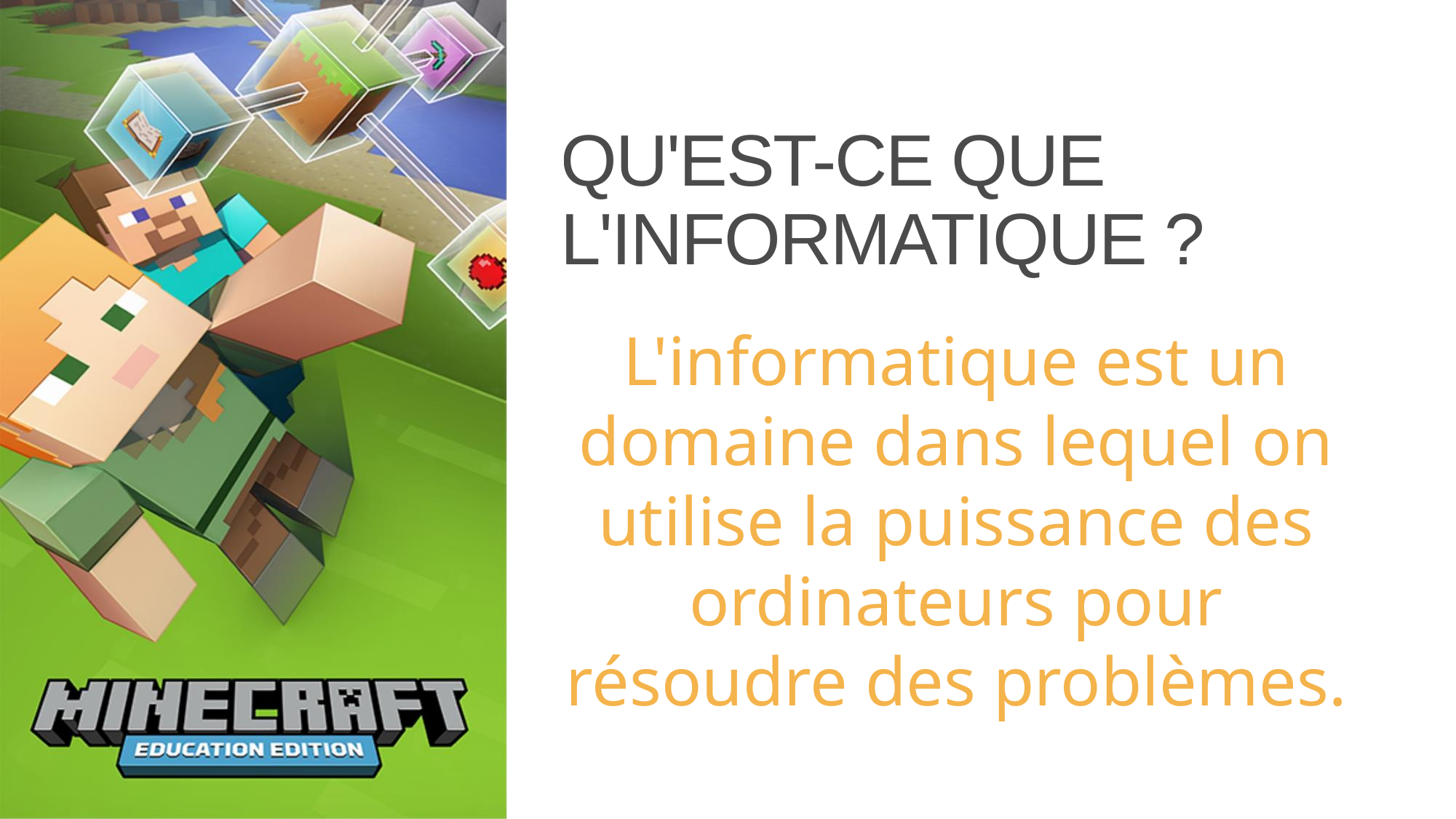

# Qu'est-ce que l'informatique ?
L'informatique est un domaine dans lequel on utilise la puissance des ordinateurs pour résoudre des problèmes.